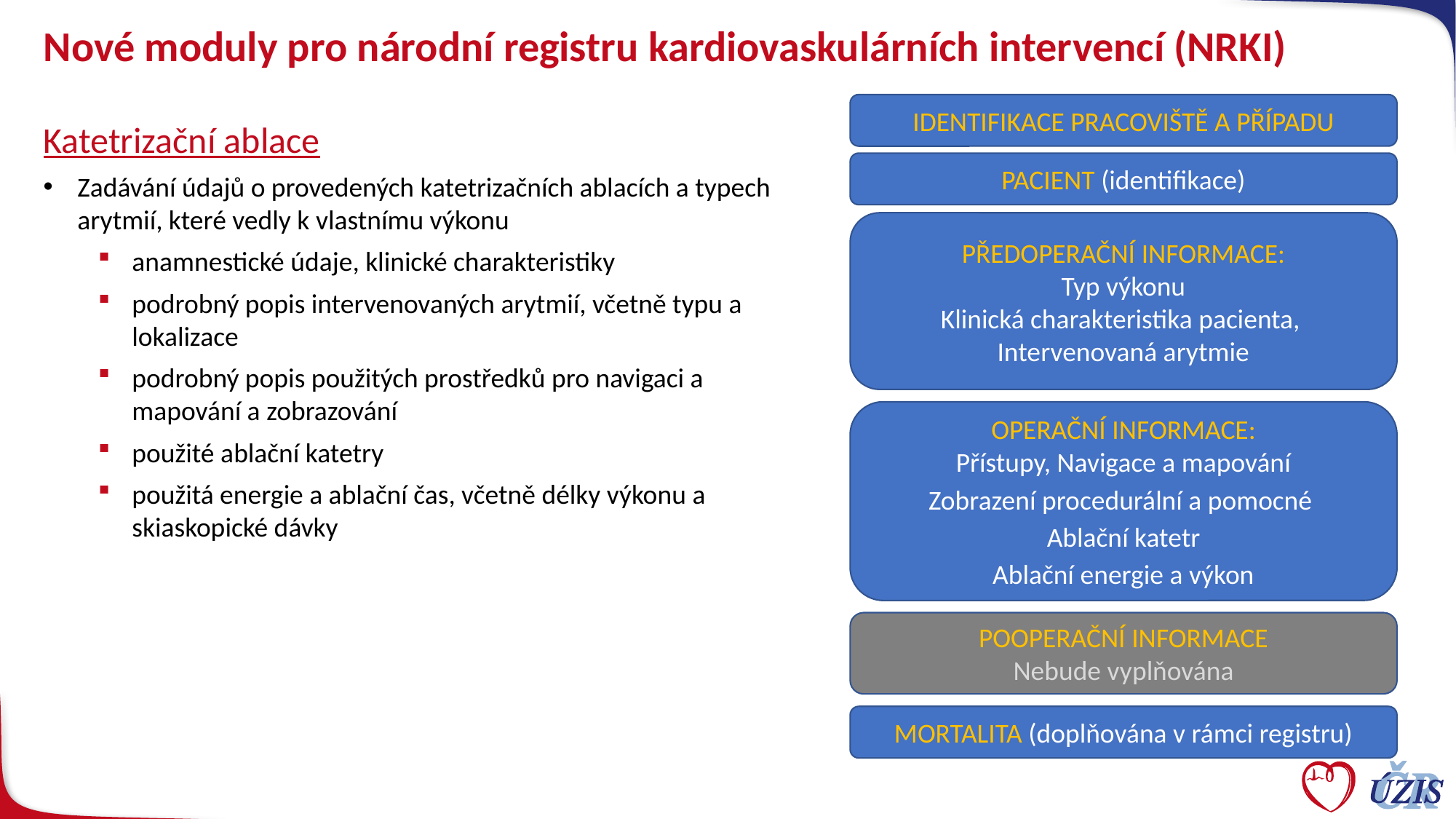

# Nové moduly pro národní registru kardiovaskulárních intervencí (NRKI)
Identifikace pracoviště a případu
Katetrizační ablace
Zadávání údajů o provedených katetrizačních ablacích a typech arytmií, které vedly k vlastnímu výkonu
anamnestické údaje, klinické charakteristiky
podrobný popis intervenovaných arytmií, včetně typu a lokalizace
podrobný popis použitých prostředků pro navigaci a mapování a zobrazování
použité ablační katetry
použitá energie a ablační čas, včetně délky výkonu a skiaskopické dávky
Pacient (identifikace)
Předoperační informace:
Typ výkonu
Klinická charakteristika pacienta,
Intervenovaná arytmie
operační informace:
Přístupy, Navigace a mapování
Zobrazení procedurální a pomocné
Ablační katetr
Ablační energie a výkon
Pooperační informace
Nebude vyplňována
Mortalita (doplňována v rámci registru)